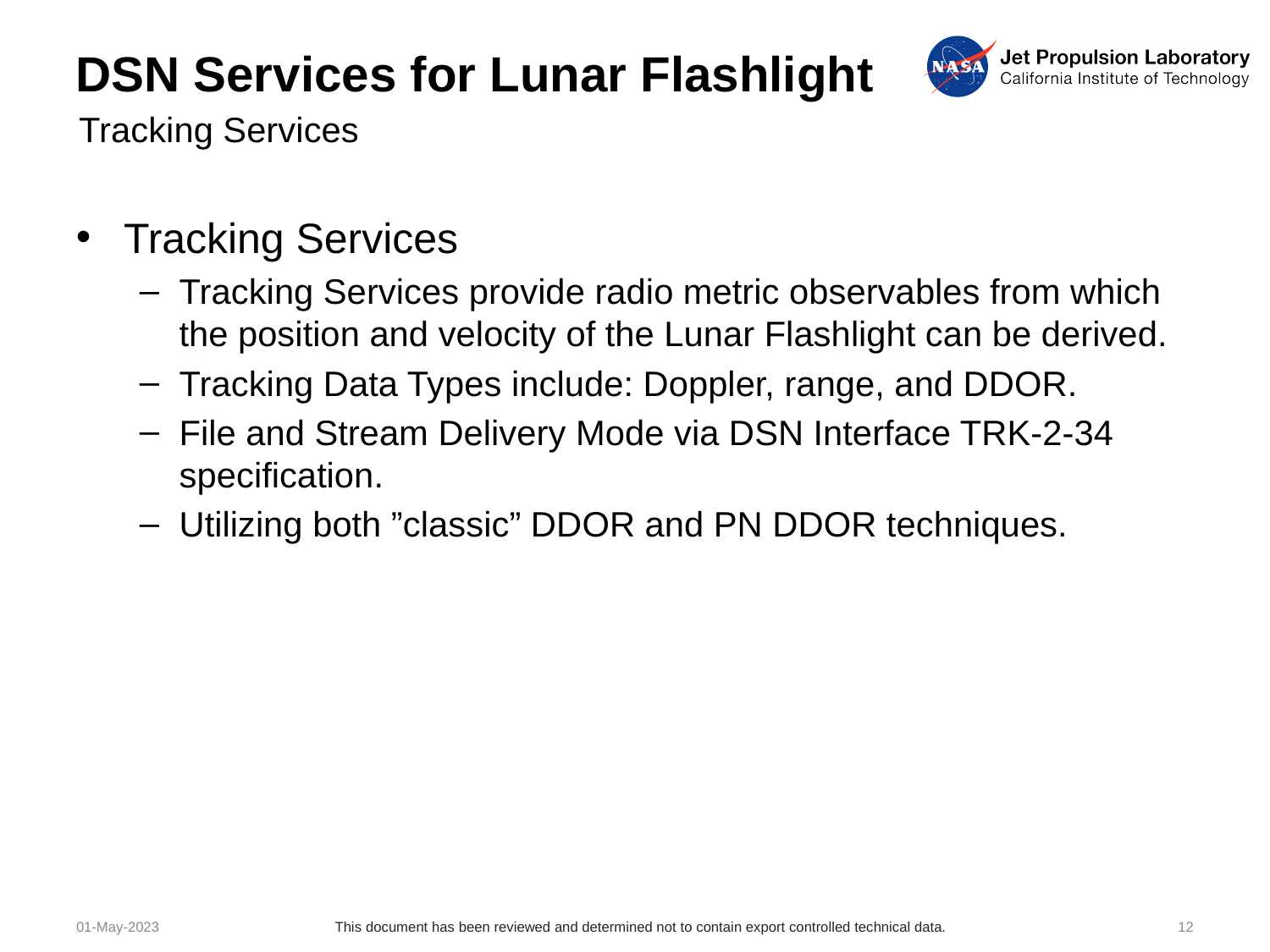

# DSN Services for Lunar Flashlight
Tracking Services
Tracking Services
Tracking Services provide radio metric observables from which the position and velocity of the Lunar Flashlight can be derived.
Tracking Data Types include: Doppler, range, and DDOR.
File and Stream Delivery Mode via DSN Interface TRK-2-34 specification.
Utilizing both ”classic” DDOR and PN DDOR techniques.
01-May-2023
This document has been reviewed and determined not to contain export controlled technical data.
12